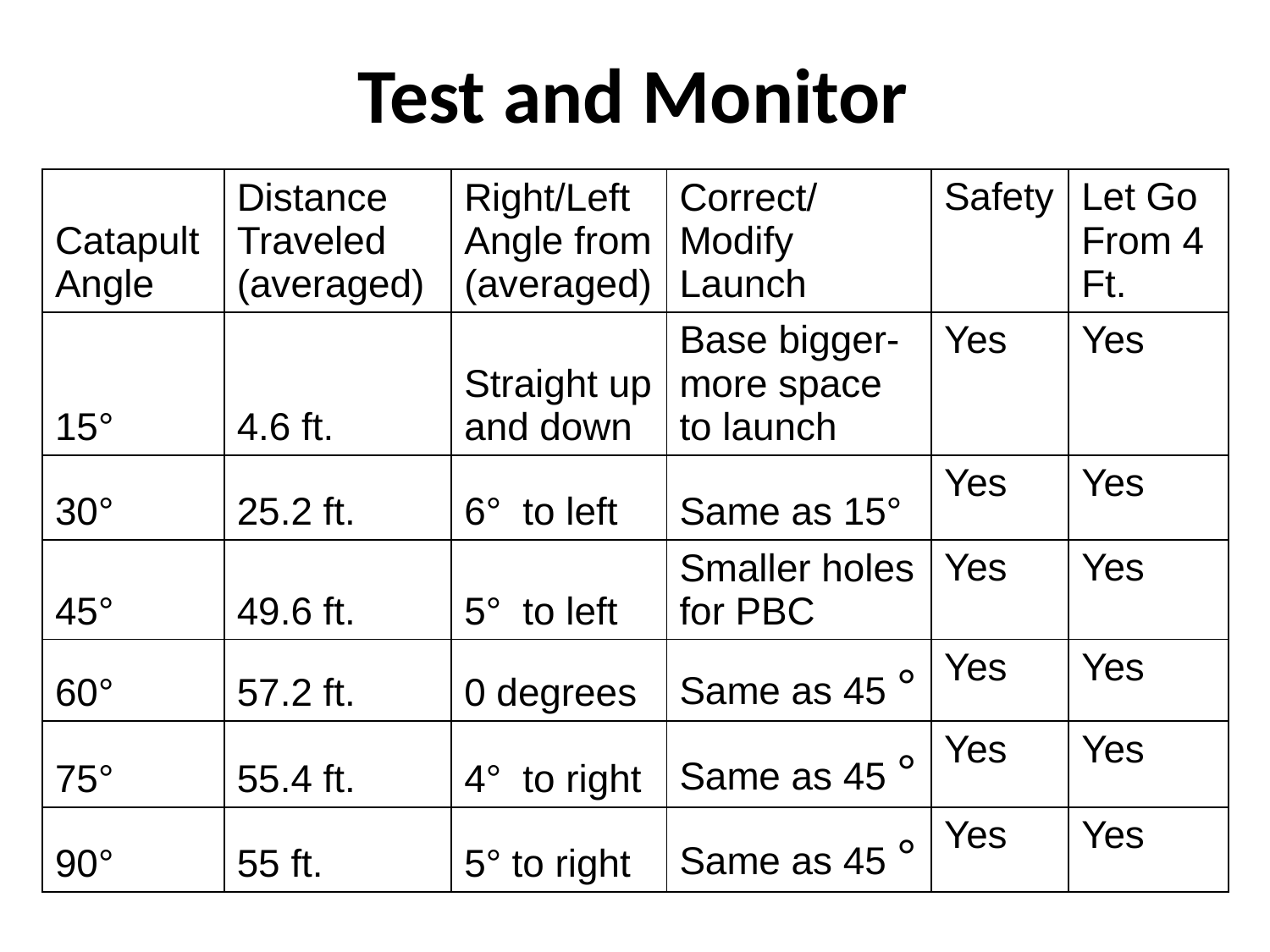

# Test and Monitor
| Catapult Angle | Distance Traveled (averaged) | Right/Left Angle from (averaged) | Correct/ Modify Launch | Safety | Let Go From 4 Ft. |
| --- | --- | --- | --- | --- | --- |
| 15° | 4.6 ft. | Straight up and down | Base bigger- more space to launch | Yes | Yes |
| 30° | 25.2 ft. | 6° to left | Same as 15° | Yes | Yes |
| 45° | 49.6 ft. | 5° to left | Smaller holes for PBC | Yes | Yes |
| 60° | 57.2 ft. | 0 degrees | Same as 45 ° | Yes | Yes |
| 75° | 55.4 ft. | 4° to right | Same as 45 ° | Yes | Yes |
| 90° | 55 ft. | 5° to right | Same as 45 ° | Yes | Yes |